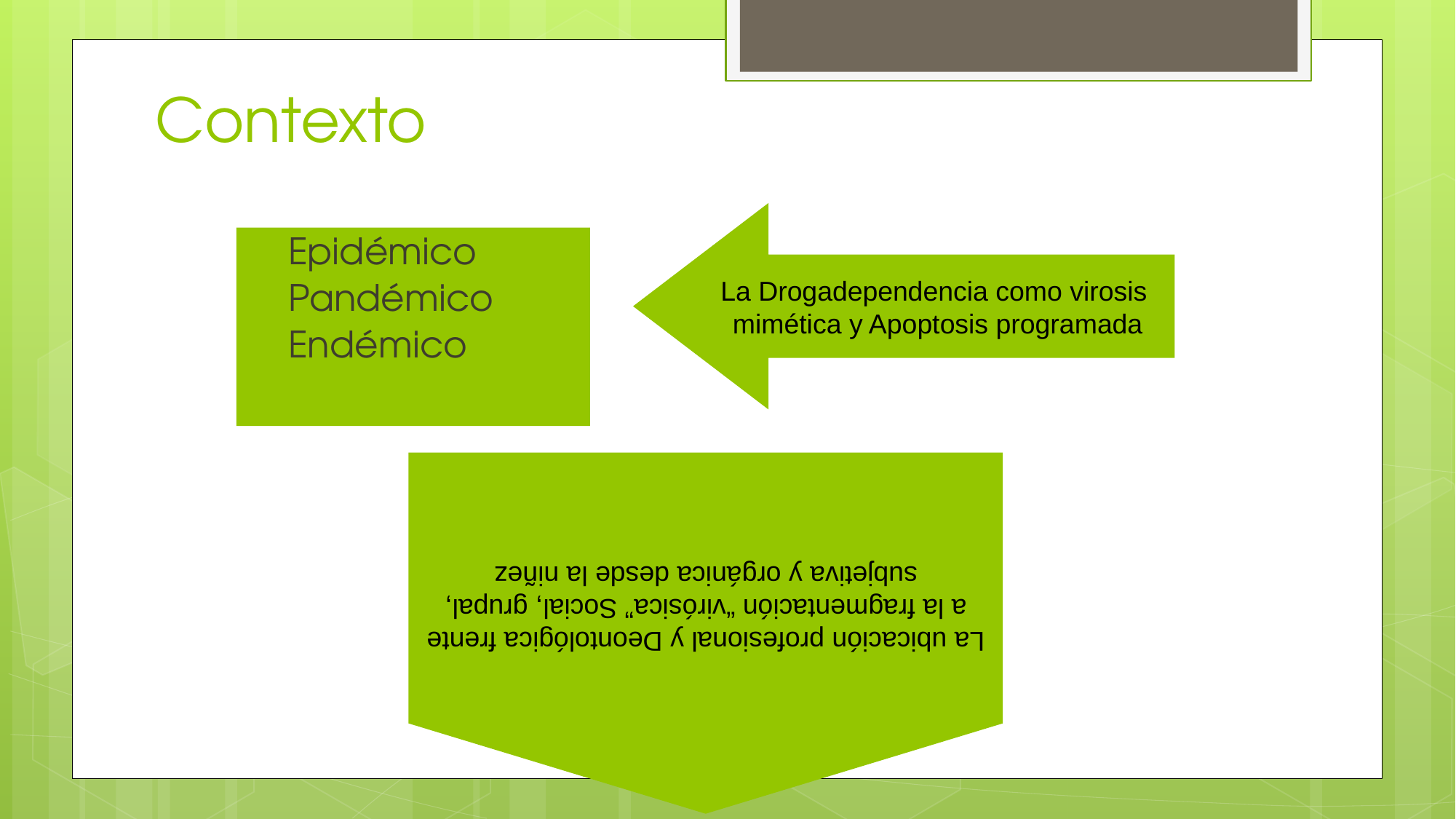

# Contexto
La Drogadependencia como virosis
mimética y Apoptosis programada
Epidémico
Pandémico
Endémico
La ubicación profesional y Deontológica frente
a la fragmentación “virósica” Social, grupal,
subjetiva y orgánica desde la niñez